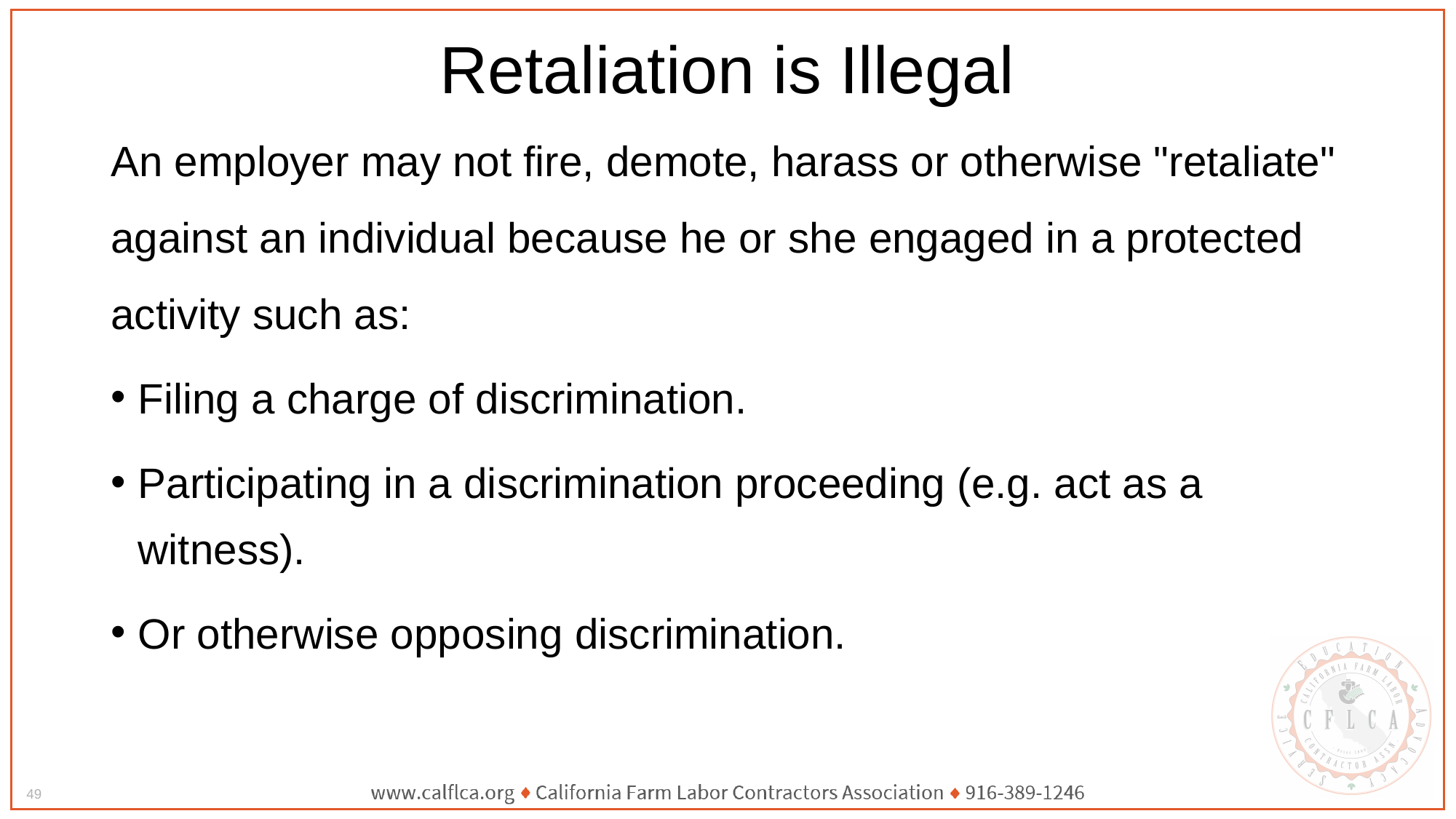

# Retaliation is Illegal
An employer may not fire, demote, harass or otherwise "retaliate" against an individual because he or she engaged in a protected activity such as:
Filing a charge of discrimination.
Participating in a discrimination proceeding (e.g. act as a witness).
Or otherwise opposing discrimination.
49